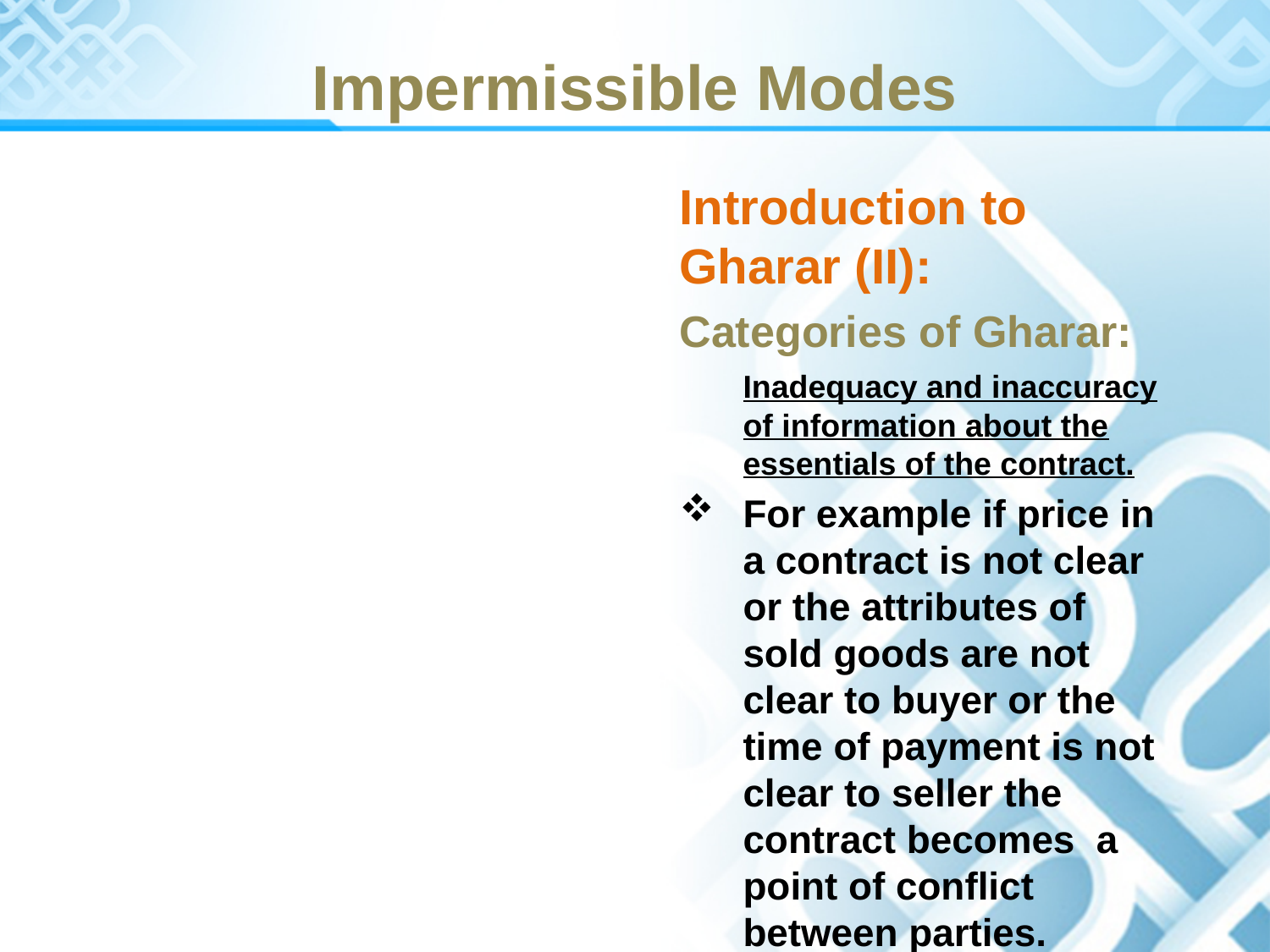

Impermissible Modes
Introduction to Gharar (II):
Categories of Gharar:
	Inadequacy and inaccuracy of information about the essentials of the contract.
For example if price in a contract is not clear or the attributes of sold goods are not clear to buyer or the time of payment is not clear to seller the contract becomes  a point of conflict between parties.